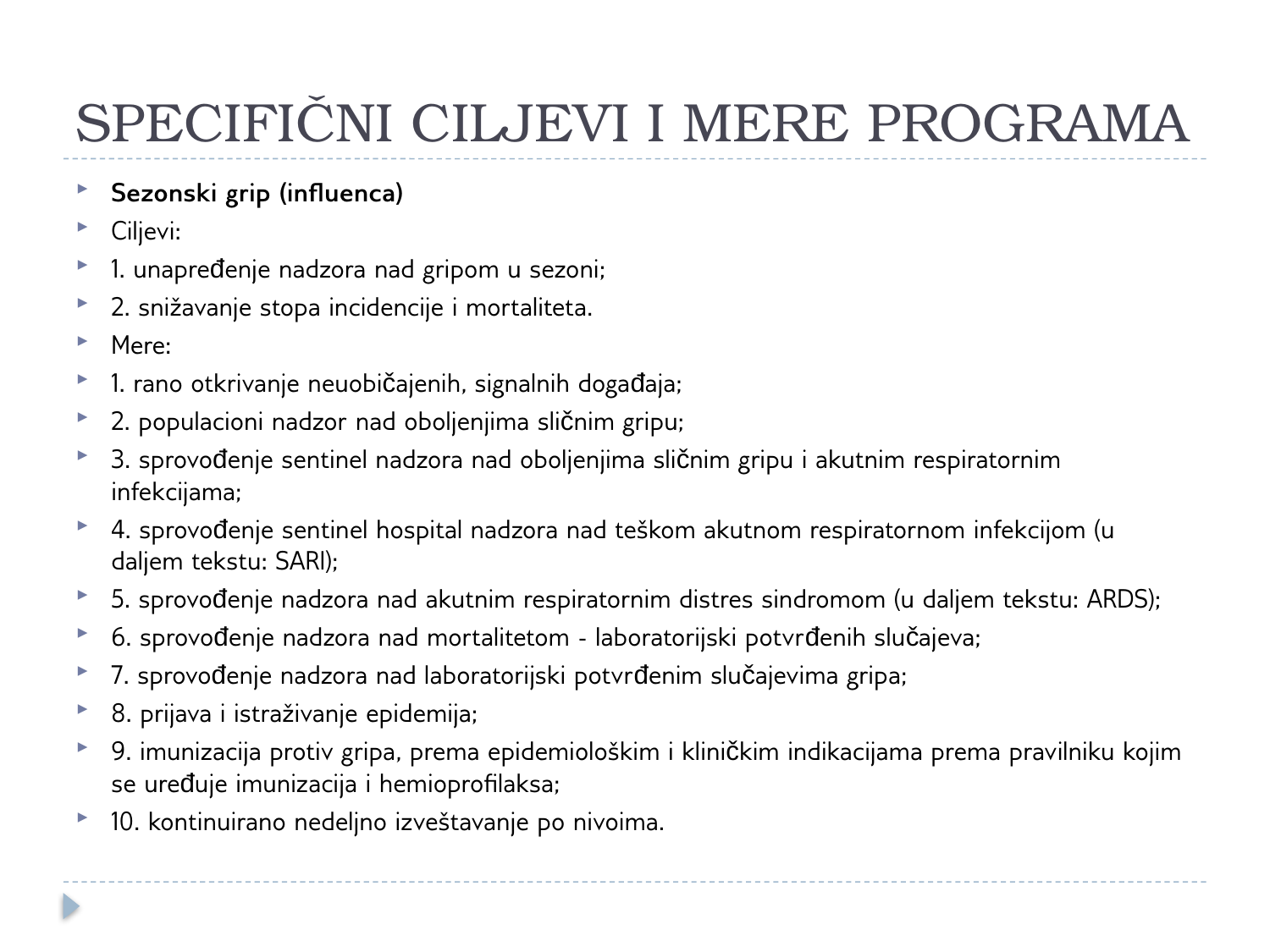

# SPECIFIČNI CILJEVI I MERE PROGRAMA
Sezonski grip (influenca)
Ciljevi:
1. unapređenje nadzora nad gripom u sezoni;
2. snižavanje stopa incidencije i mortaliteta.
Mere:
1. rano otkrivanje neuobičajenih, signalnih događaja;
2. populacioni nadzor nad oboljenjima sličnim gripu;
3. sprovođenje sentinel nadzora nad oboljenjima sličnim gripu i akutnim respiratornim infekcijama;
4. sprovođenje sentinel hospital nadzora nad teškom akutnom respiratornom infekcijom (u daljem tekstu: SARI);
5. sprovođenje nadzora nad akutnim respiratornim distres sindromom (u daljem tekstu: ARDS);
6. sprovođenje nadzora nad mortalitetom - laboratorijski potvrđenih slučajeva;
7. sprovođenje nadzora nad laboratorijski potvrđenim slučajevima gripa;
8. prijava i istraživanje epidemija;
9. imunizacija protiv gripa, prema epidemiološkim i kliničkim indikacijama prema pravilniku kojim se uređuje imunizacija i hemioprofilaksa;
10. kontinuirano nedeljno izveštavanje po nivoima.